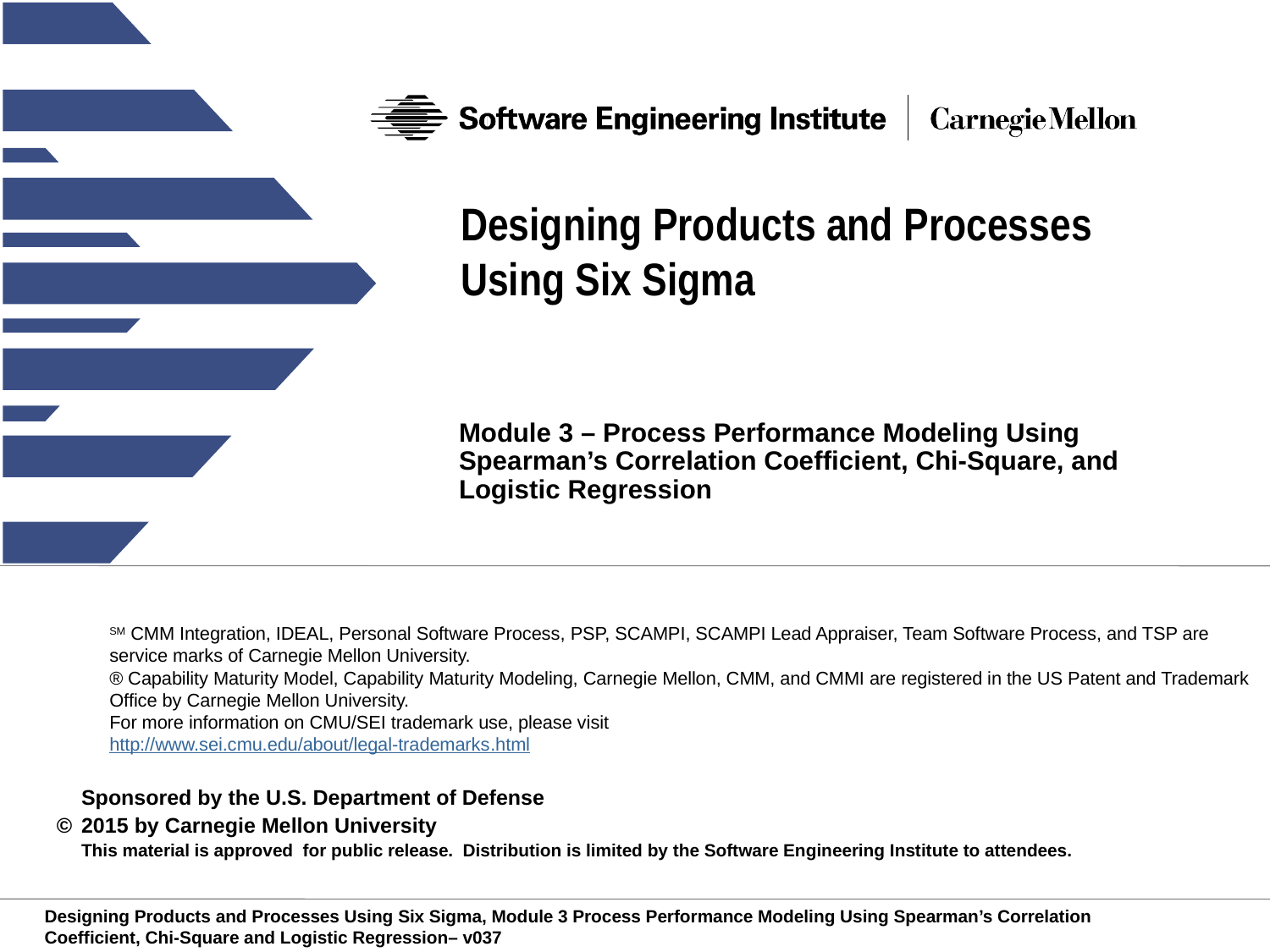

# Designing Products and Processes Using Six Sigma
Module 3 – Process Performance Modeling Using Spearman’s Correlation Coefficient, Chi-Square, and Logistic Regression
SM CMM Integration, IDEAL, Personal Software Process, PSP, SCAMPI, SCAMPI Lead Appraiser, Team Software Process, and TSP are service marks of Carnegie Mellon University.
® Capability Maturity Model, Capability Maturity Modeling, Carnegie Mellon, CMM, and CMMI are registered in the US Patent and Trademark Office by Carnegie Mellon University.
For more information on CMU/SEI trademark use, please visit
http://www.sei.cmu.edu/about/legal-trademarks.html